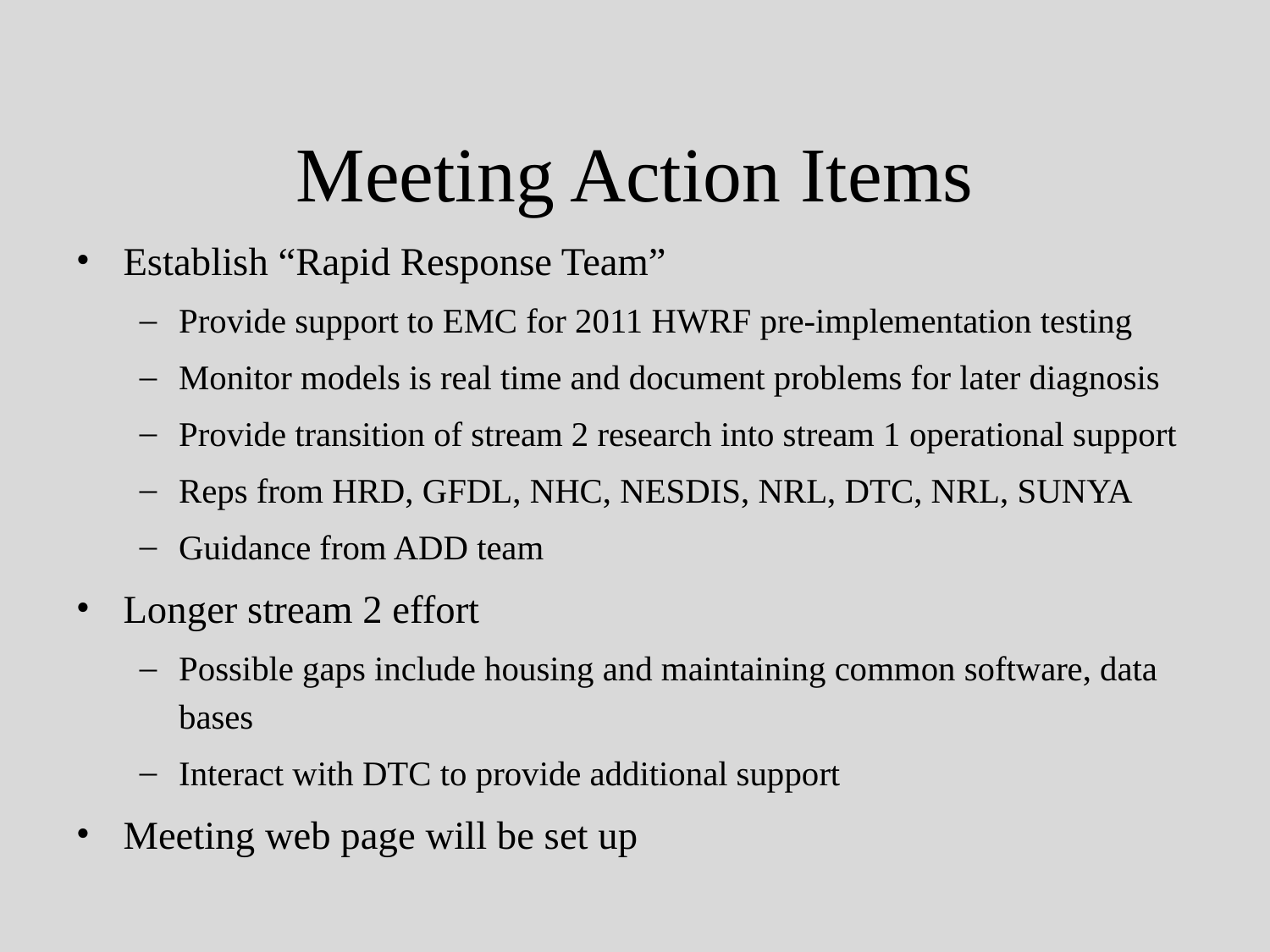

# Meeting Action Items
Establish “Rapid Response Team”
Provide support to EMC for 2011 HWRF pre-implementation testing
Monitor models is real time and document problems for later diagnosis
Provide transition of stream 2 research into stream 1 operational support
Reps from HRD, GFDL, NHC, NESDIS, NRL, DTC, NRL, SUNYA
Guidance from ADD team
Longer stream 2 effort
Possible gaps include housing and maintaining common software, data bases
Interact with DTC to provide additional support
Meeting web page will be set up